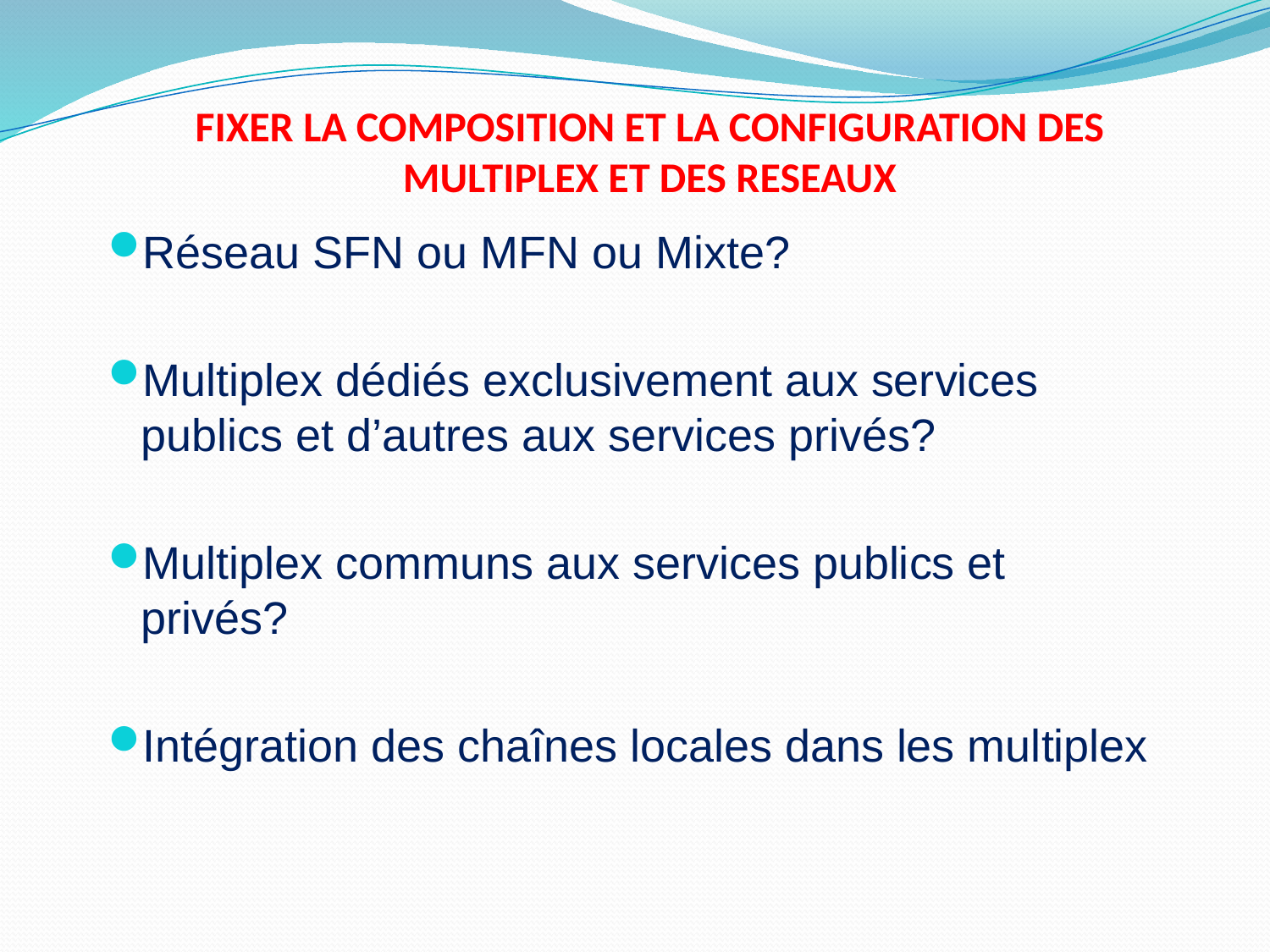

# FIXER LA COMPOSITION ET LA CONFIGURATION DES MULTIPLEX ET DES RESEAUX
Réseau SFN ou MFN ou Mixte?

Multiplex dédiés exclusivement aux services publics et d’autres aux services privés?

Multiplex communs aux services publics et privés?

Intégration des chaînes locales dans les multiplex